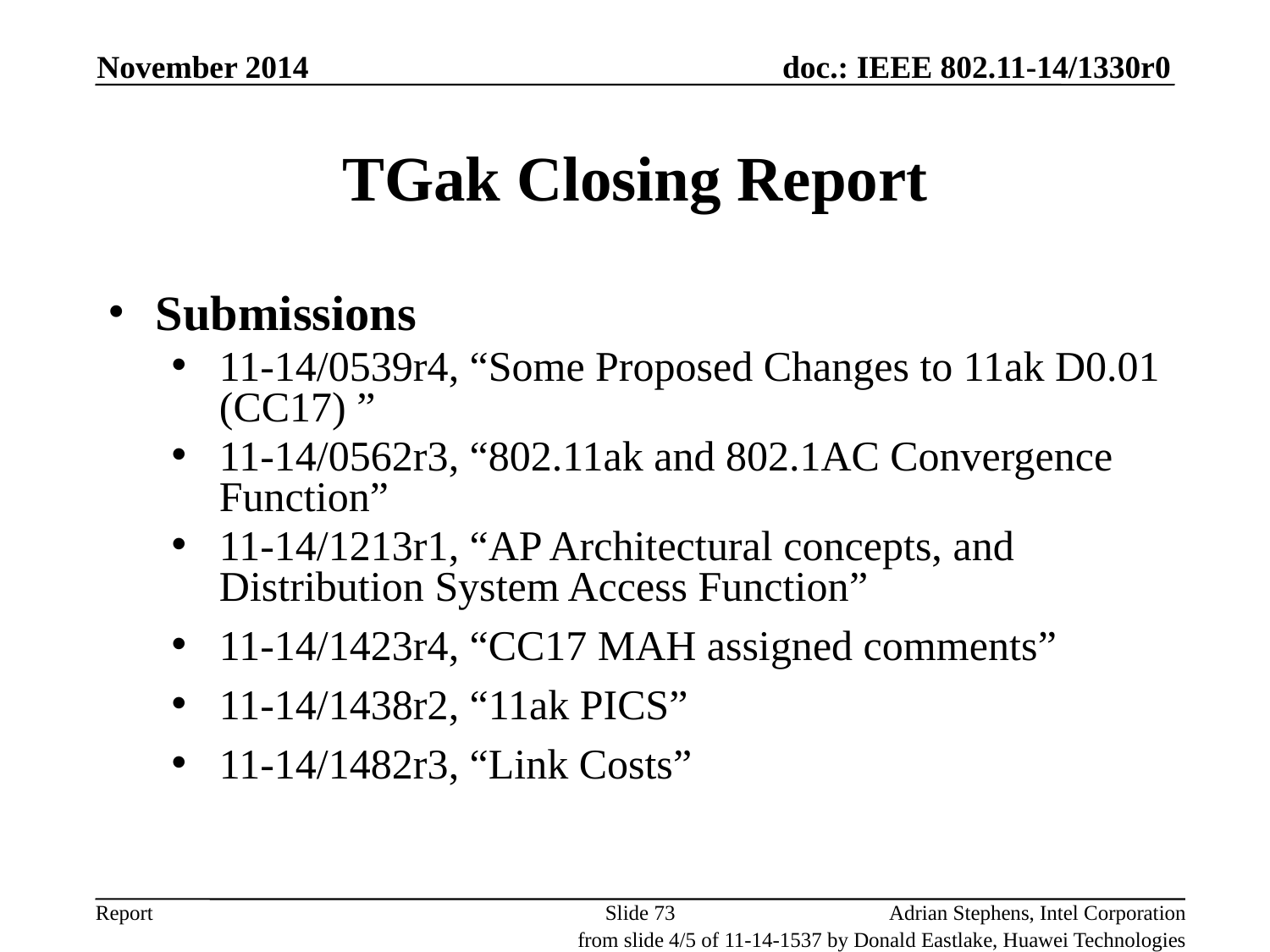

November 2014
# TGak Closing Report
Submissions
11-14/0539r4, “Some Proposed Changes to 11ak D0.01 (CC17) ”
11-14/0562r3, “802.11ak and 802.1AC Convergence Function”
11-14/1213r1, “AP Architectural concepts, and
Distribution System Access Function”
11-14/1423r4, “CC17 MAH assigned comments”
11-14/1438r2, “11ak PICS”
11-14/1482r3, “Link Costs”
Slide 73
Adrian Stephens, Intel Corporation
from slide 4/5 of 11-14-1537 by Donald Eastlake, Huawei Technologies